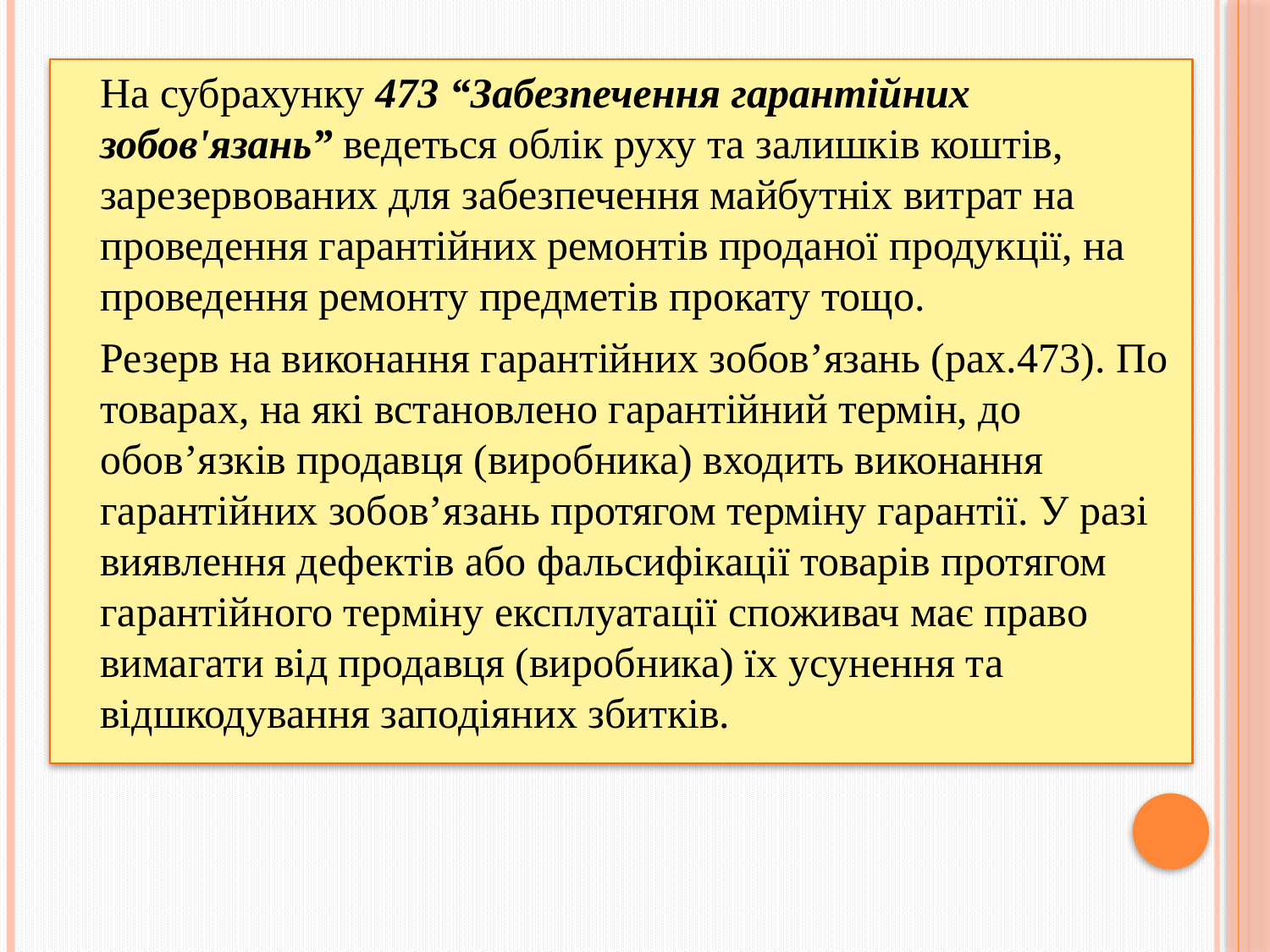

На субрахунку 473 “Забезпечення гарантійних зобов'язань” ведеться облік руху та залишків коштів, зарезервованих для забезпечення майбутніх витрат на проведення гарантійних ремонтів проданої продукції, на проведення ремонту предметів прокату тощо.
	Резерв на виконання гарантійних зобов’язань (рах.473). По товарах, на які встановлено гарантійний термін, до обов’язків продавця (виробника) входить виконання гарантійних зобов’язань протягом терміну гарантії. У разі виявлення дефектів або фальсифікації товарів протягом гарантійного терміну експлуатації споживач має право вимагати від продавця (виробника) їх усунення та відшкодування заподіяних збитків.